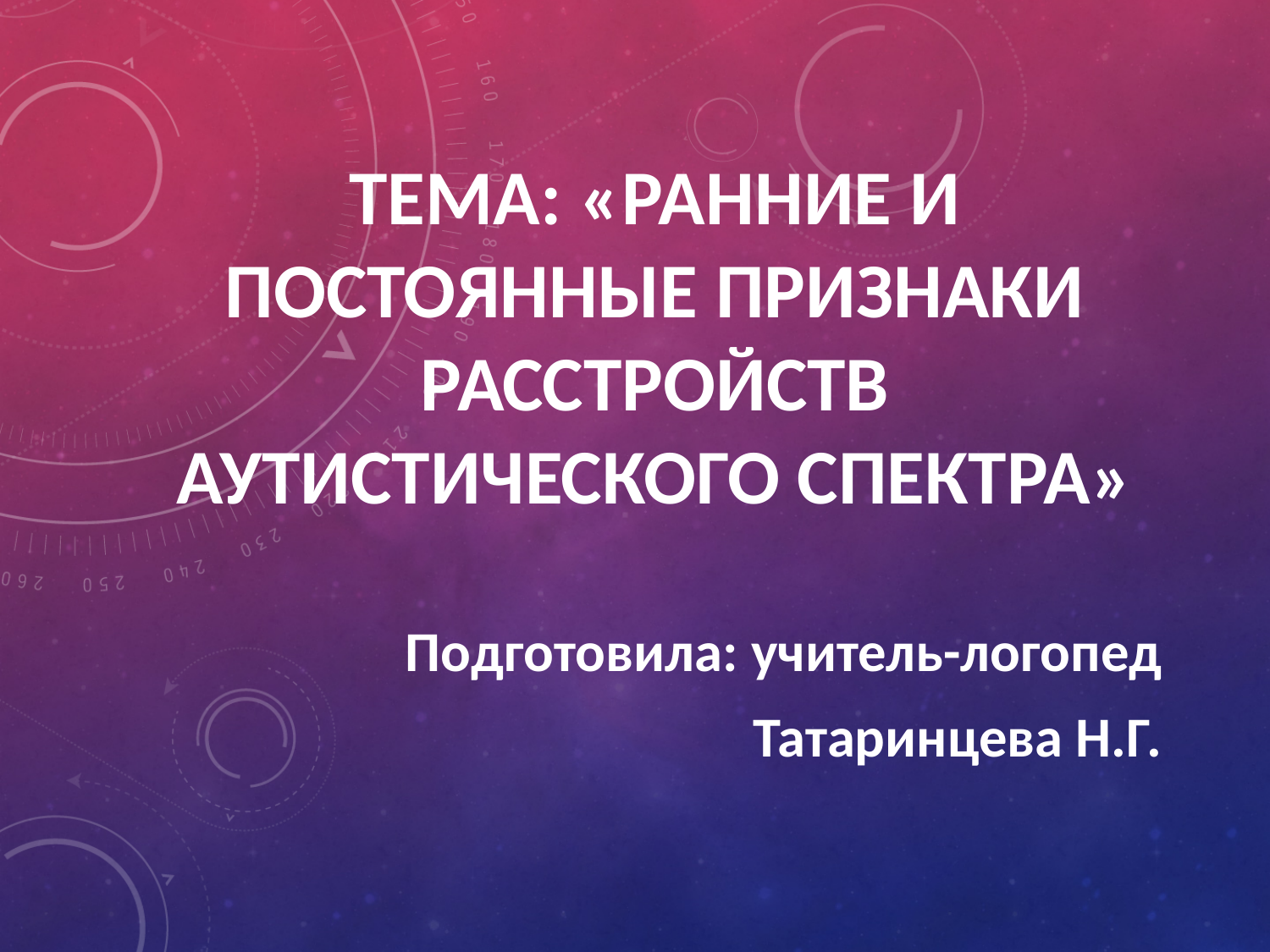

# Тема: «Ранние и постоянные признаки расстройств аутистического спектра»
Подготовила: учитель-логопед
Татаринцева Н.Г.